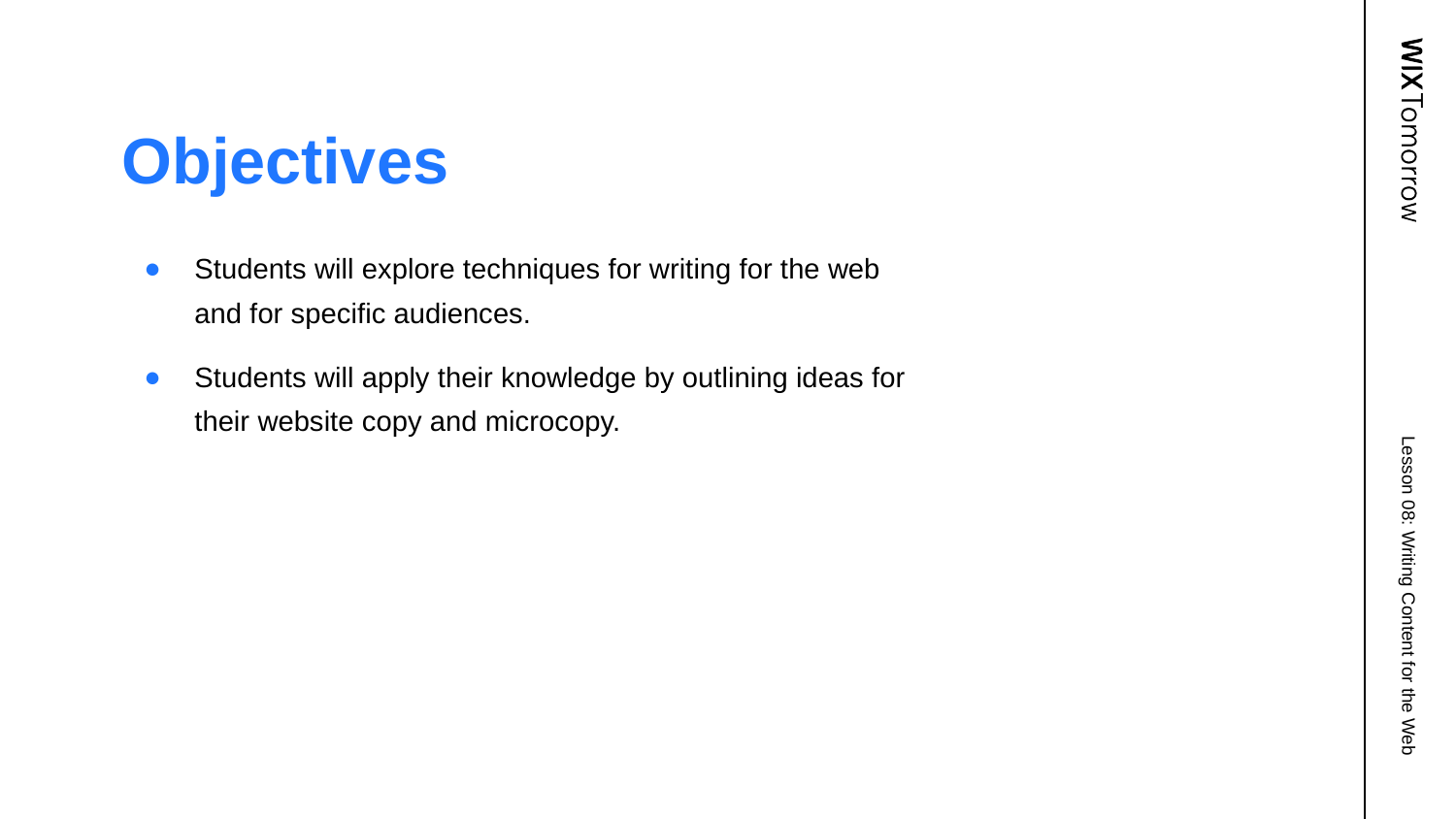

# Objectives
Students will explore techniques for writing for the web and for specific audiences.
Students will apply their knowledge by outlining ideas for their website copy and microcopy.